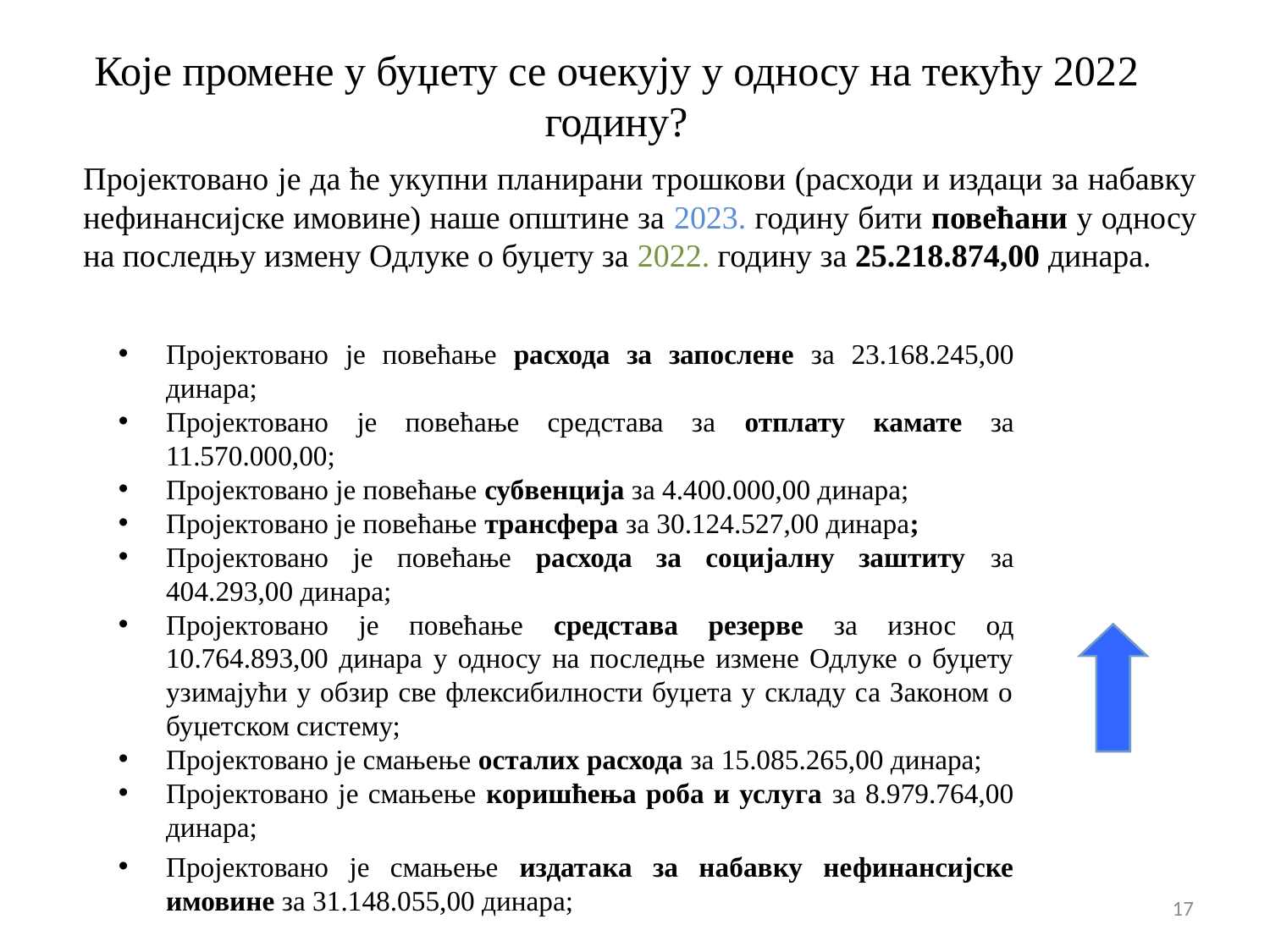

Које промене у буџету се очекују у односу на текућу 2022 годину?
Пројектовано је да ће укупни планирани трошкови (расходи и издаци за набавку нефинансијске имовине) наше општине за 2023. годину бити повећани у односу на последњу измену Одлуке о буџету за 2022. годину за 25.218.874,00 динара.

Пројектовано је повећање расхода за запослене за 23.168.245,00 динара;
Пројектовано је повећање средстава за отплату камате за 11.570.000,00;
Пројектовано је повећање субвенција за 4.400.000,00 динара;
Пројектовано је повећање трансфера за 30.124.527,00 динара;
Пројектовано је повећање расхода за социјалну заштиту за 404.293,00 динара;
Пројектовано је повећање средстава резерве за износ од 10.764.893,00 динара у односу на последње измене Одлуке о буџету узимајући у обзир све флексибилности буџета у складу са Законом о буџетском систему;
Пројектовано је смањење осталих расхода за 15.085.265,00 динара;
Пројектовано је смањење коришћења роба и услуга за 8.979.764,00 динара;
Пројектовано је смањење издатака за набавку нефинансијске имовине за 31.148.055,00 динара;

17